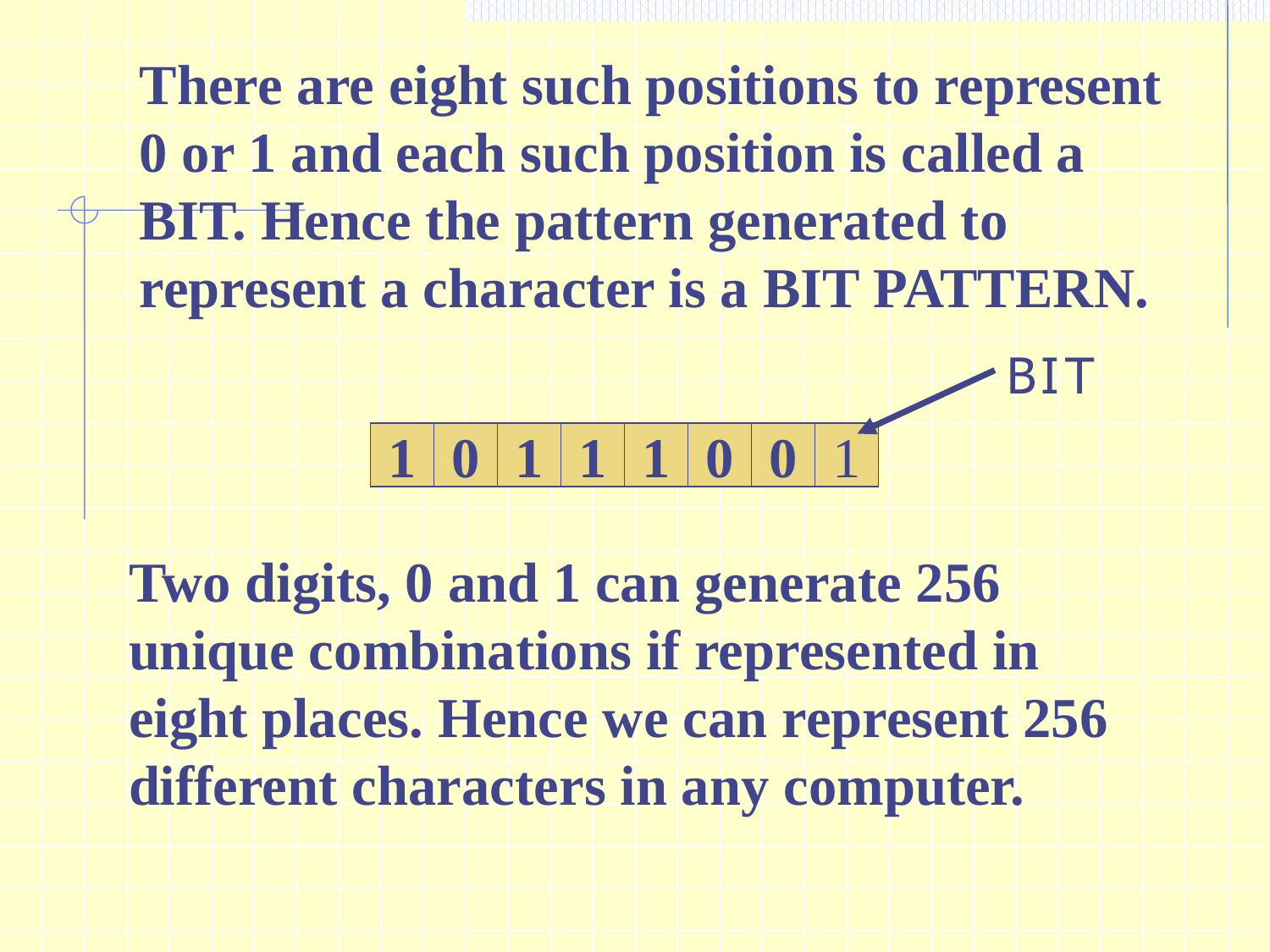

There are eight such positions to represent 0 or 1 and each such position is called a BIT. Hence the pattern generated to represent a character is a BIT PATTERN.
BIT

1
0
1
1
1
0
0
1
Two digits, 0 and 1 can generate 256 unique combinations if represented in eight places. Hence we can represent 256 different characters in any computer.